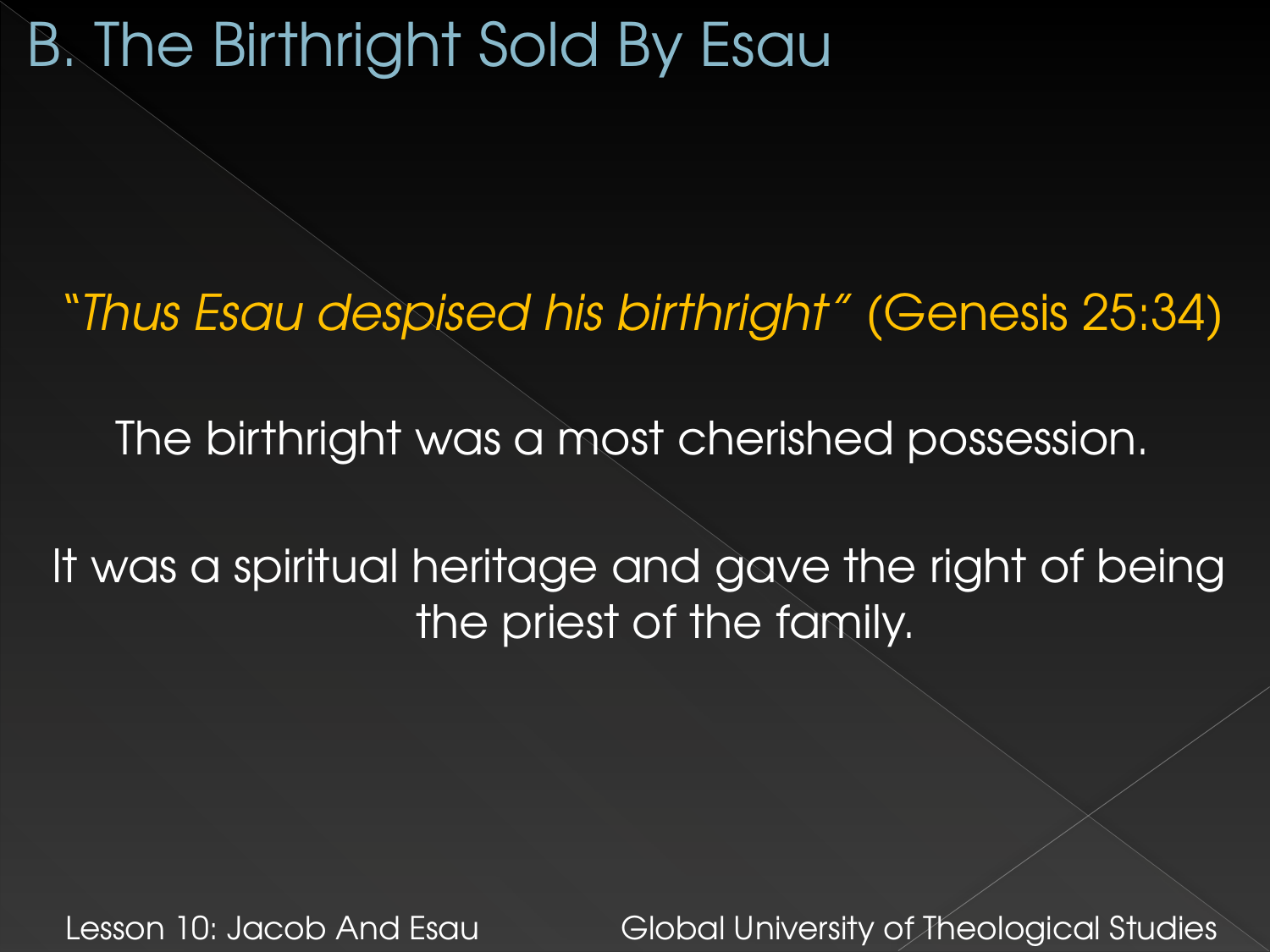

# B. The Birthright Sold By Esau
“Thus Esau despised his birthright” (Genesis 25:34)

The birthright was a most cherished possession.

It was a spiritual heritage and gave the right of being the priest of the family.
Lesson 10: Jacob And Esau                Global University of Theological Studies